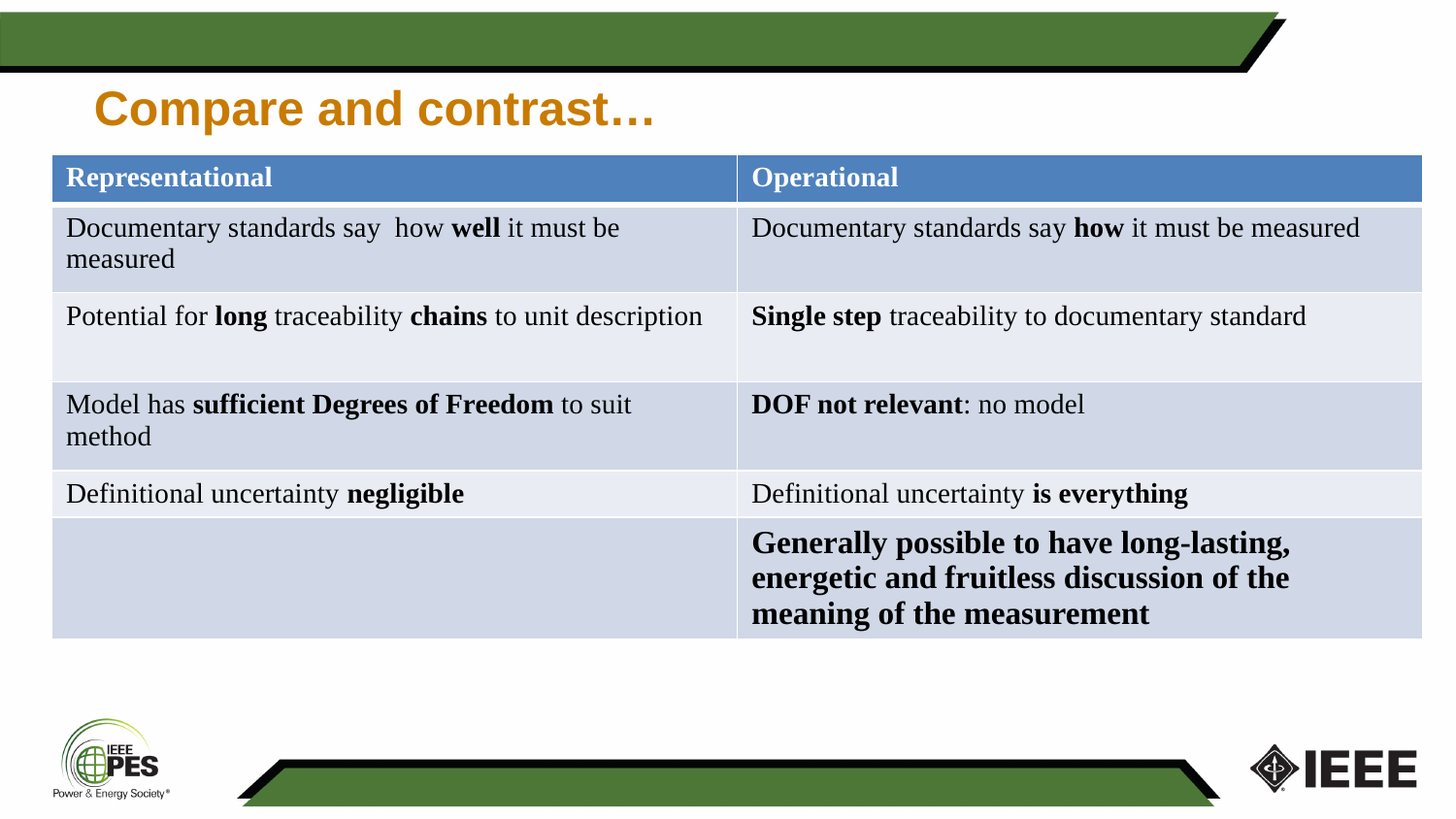

11
# Compare and contrast…
| Representational | Operational |
| --- | --- |
| Documentary standards say how well it must be measured | Documentary standards say how it must be measured |
| Potential for long traceability chains to unit description | Single step traceability to documentary standard |
| Model has sufficient Degrees of Freedom to suit method | DOF not relevant: no model |
| Definitional uncertainty negligible | Definitional uncertainty is everything |
|  | Generally possible to have long-lasting, energetic and fruitless discussion of the meaning of the measurement |